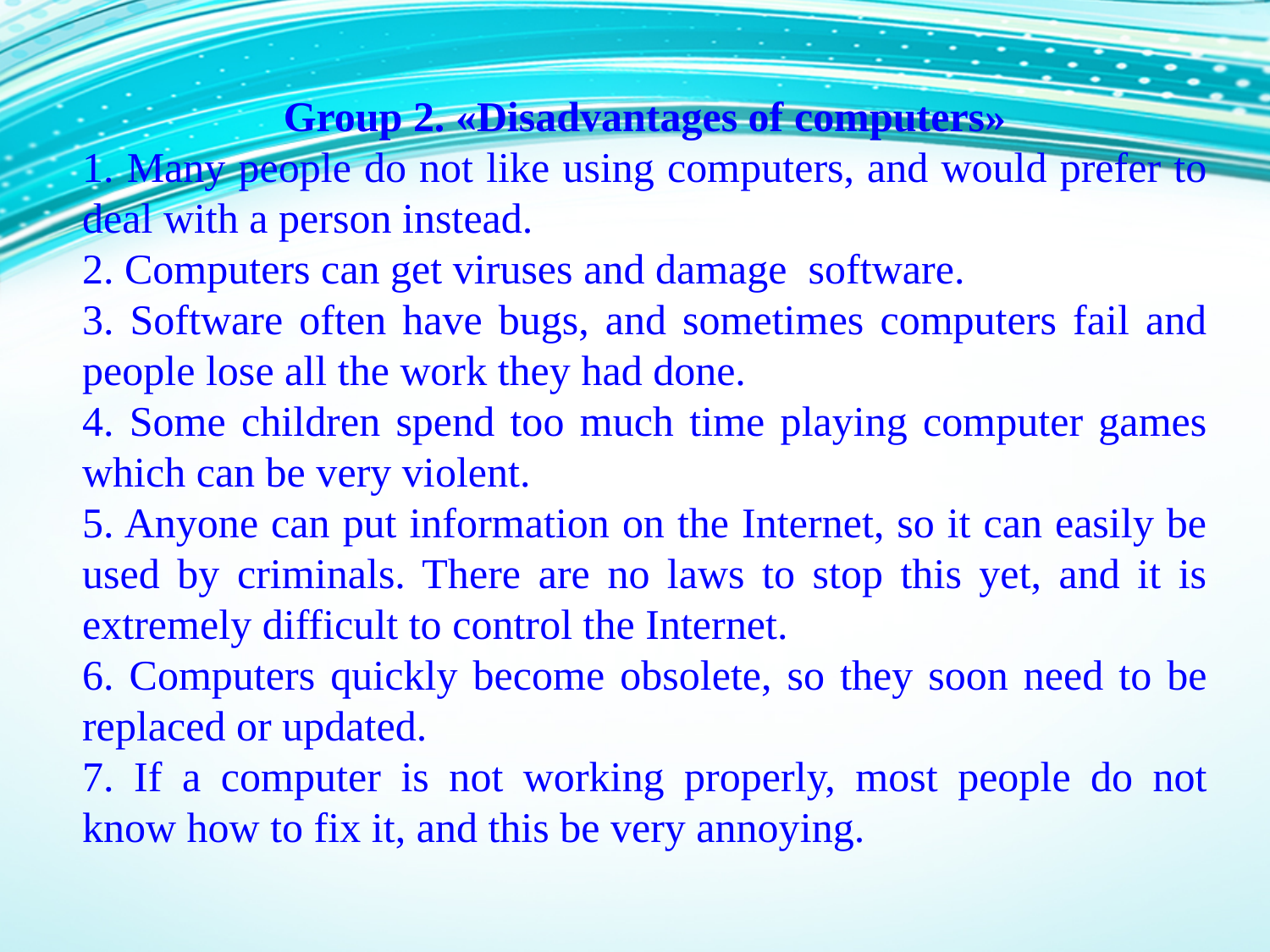

Group 2. «Disadvantages of computers»
1. Many people do not like using computers, and would prefer to deal with a person instead.
2. Computers can get viruses and damage  software.
3. Software often have bugs, and sometimes computers fail and people lose all the work they had done.
4. Some children spend too much time playing computer games which can be very violent.
5. Anyone can put information on the Internet, so it can easily be used by criminals. There are no laws to stop this yet, and it is extremely difficult to control the Internet.
6. Computers quickly become obsolete, so they soon need to be replaced or updated.
7. If a computer is not working properly, most people do not know how to fix it, and this be very annoying.